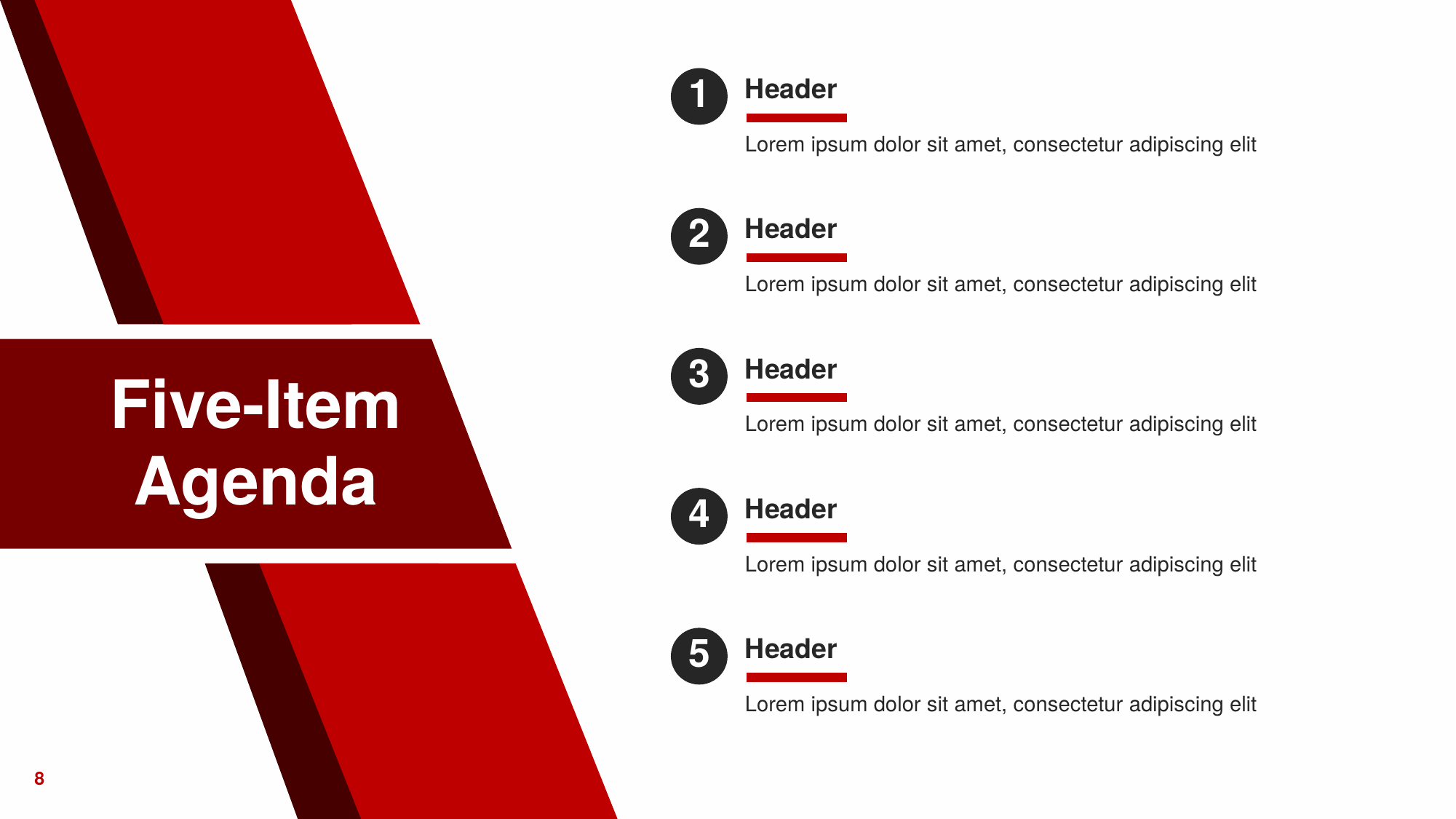

1
Header
Lorem ipsum dolor sit amet, consectetur adipiscing elit
2
Header
Lorem ipsum dolor sit amet, consectetur adipiscing elit
Five-Item Agenda
3
Header
Lorem ipsum dolor sit amet, consectetur adipiscing elit
4
Header
Lorem ipsum dolor sit amet, consectetur adipiscing elit
5
Header
Lorem ipsum dolor sit amet, consectetur adipiscing elit
8